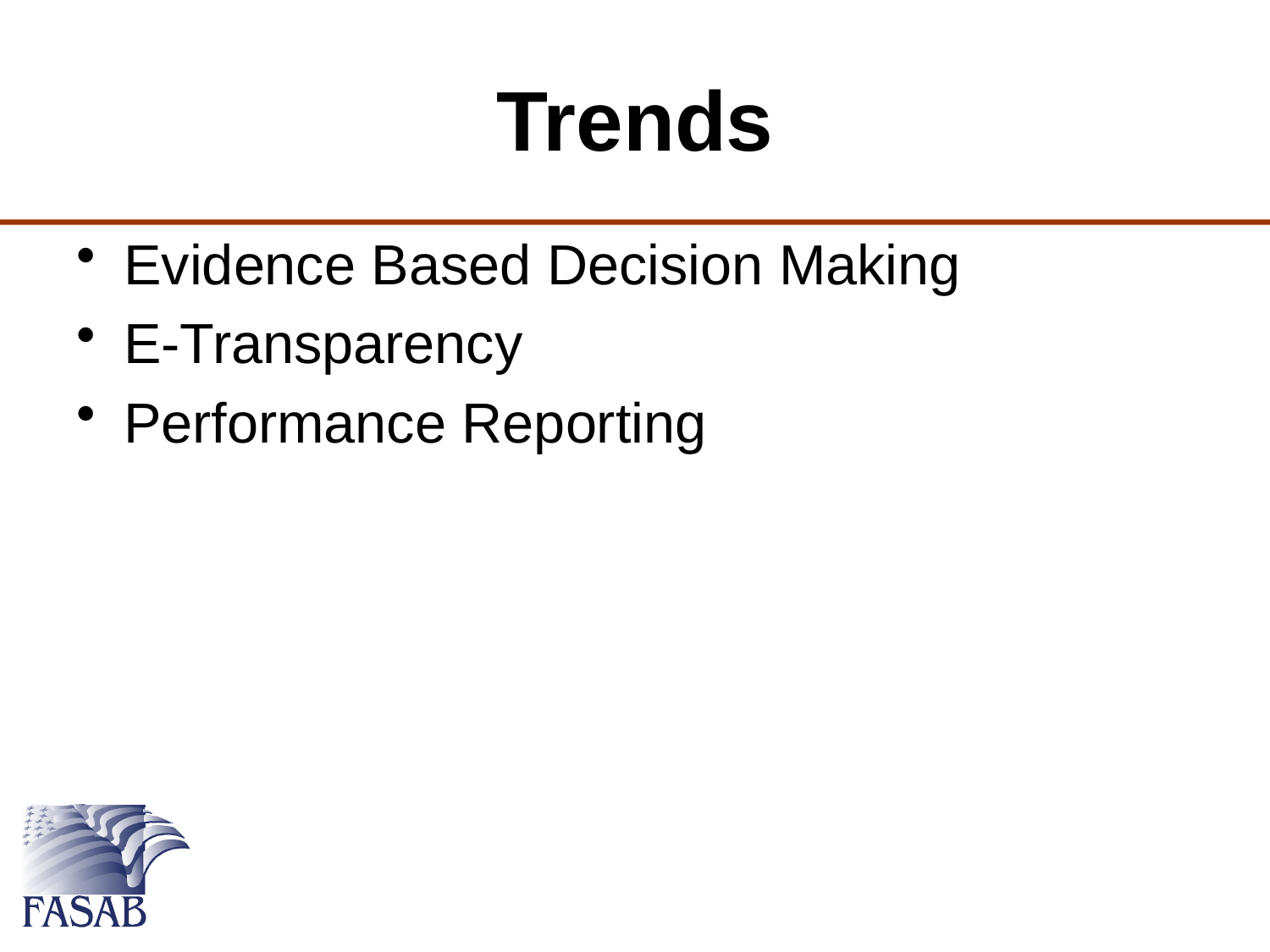

# Trends
Evidence Based Decision Making
E-Transparency
Performance Reporting